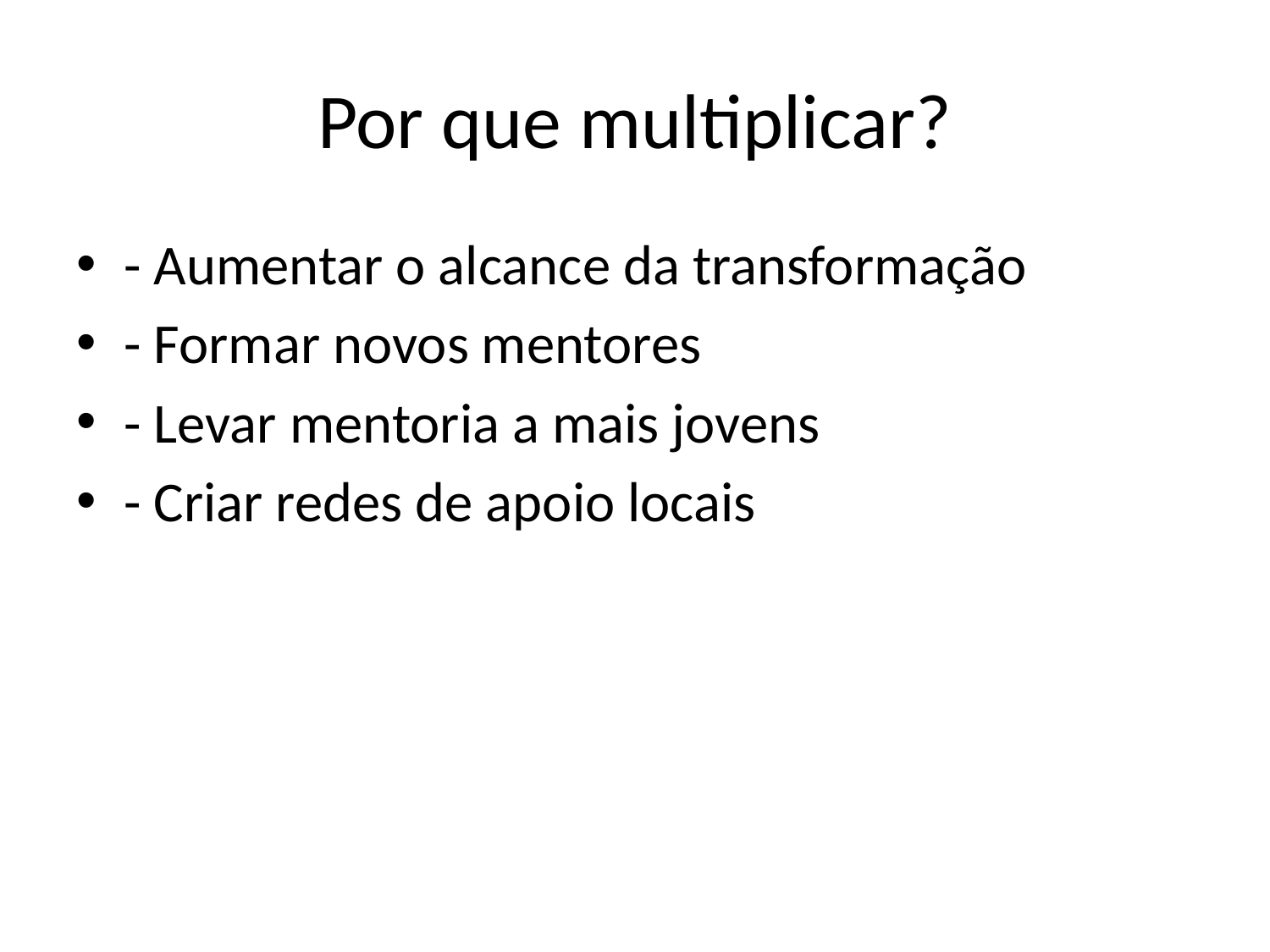

# Por que multiplicar?
- Aumentar o alcance da transformação
- Formar novos mentores
- Levar mentoria a mais jovens
- Criar redes de apoio locais